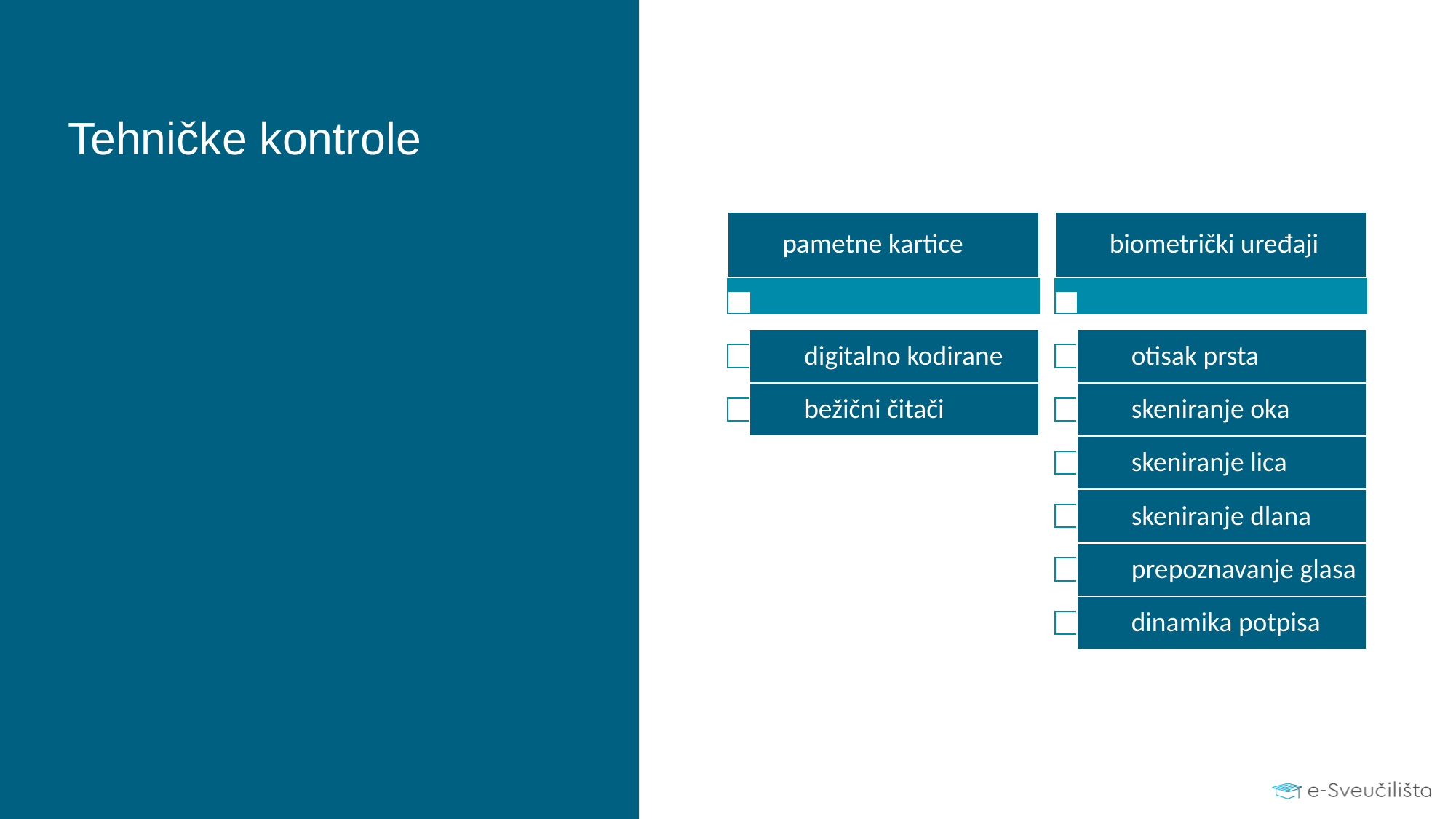

# Tehničke kontrole

pametne kartice

biometrički uređaji

digitalno kodirane

otisak prsta

bežični čitači

skeniranje oka

skeniranje lica

skeniranje dlana

prepoznavanje glasa

dinamika potpisa